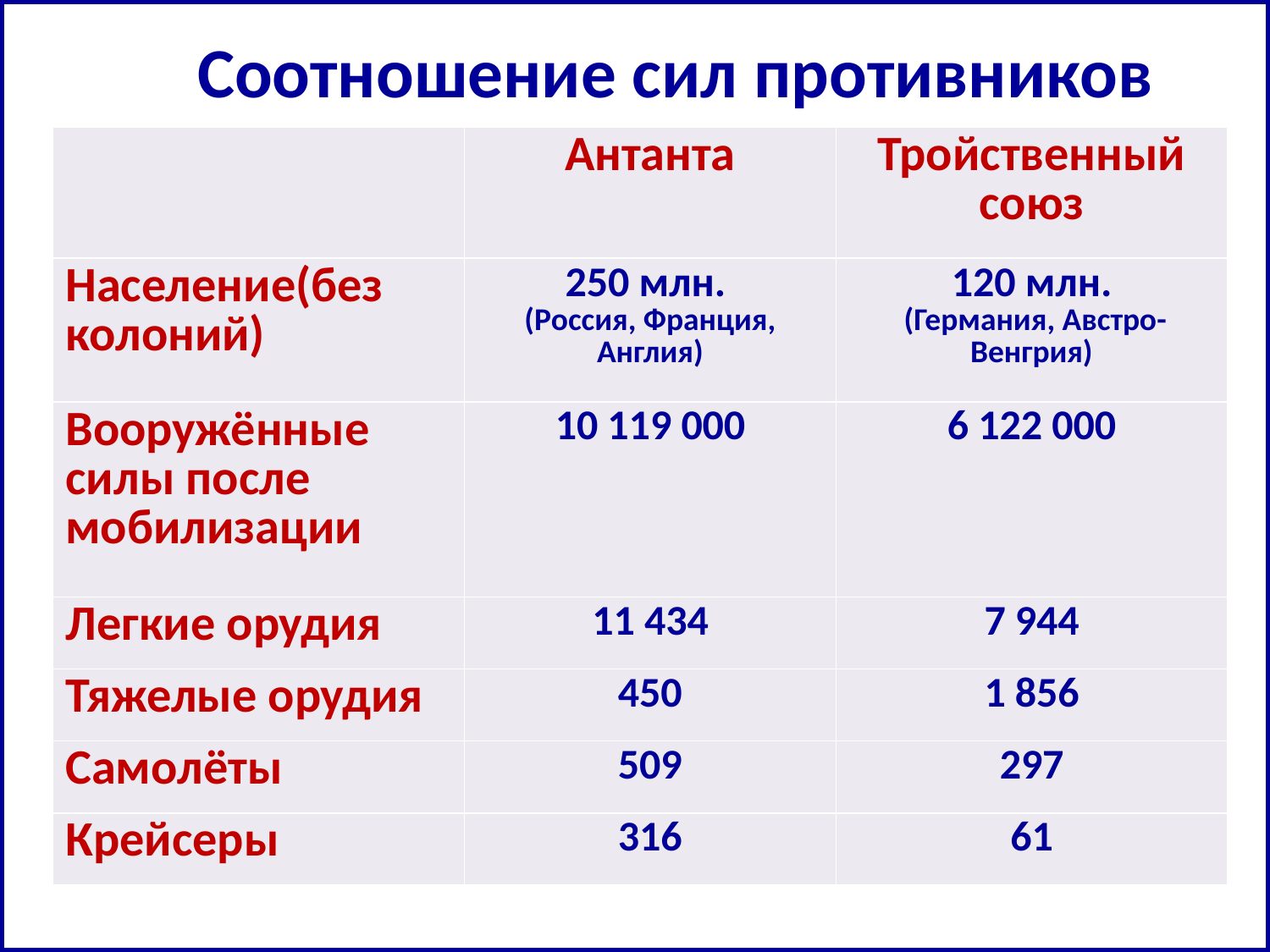

Соотношение сил противников
|  | Антанта | Тройственный союз |
| --- | --- | --- |
| Население(без колоний) | 250 млн. (Россия, Франция, Англия) | 120 млн. (Германия, Австро-Венгрия) |
| Вооружённые силы после мобилизации | 10 119 000 | 6 122 000 |
| Легкие орудия | 11 434 | 7 944 |
| Тяжелые орудия | 450 | 1 856 |
| Самолёты | 509 | 297 |
| Крейсеры | 316 | 61 |